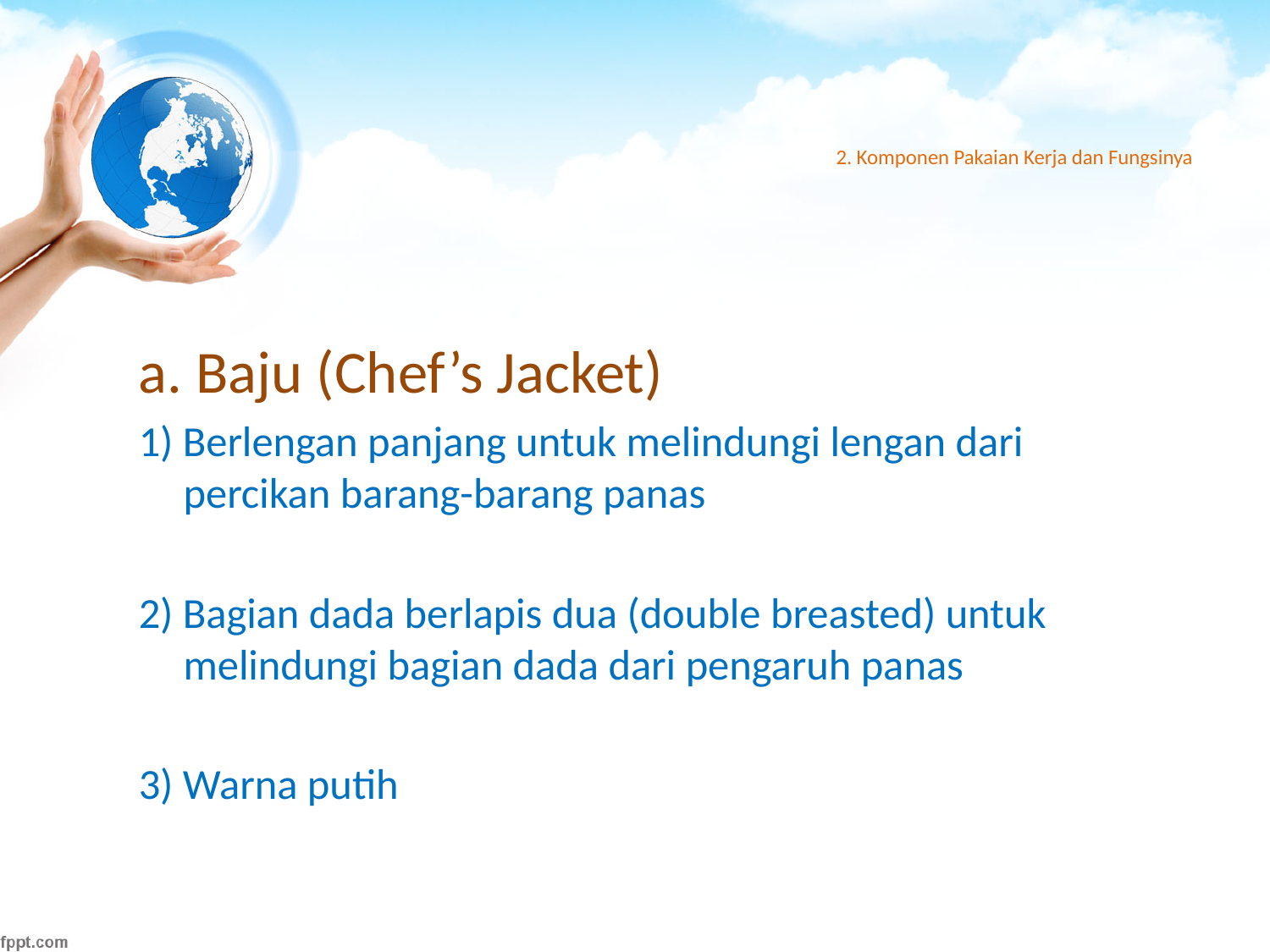

# 2. Komponen Pakaian Kerja dan Fungsinya

a. Baju (Chef’s Jacket)
1) Berlengan panjang untuk melindungi lengan dari percikan barang-barang panas

2) Bagian dada berlapis dua (double breasted) untuk melindungi bagian dada dari pengaruh panas

3) Warna putih